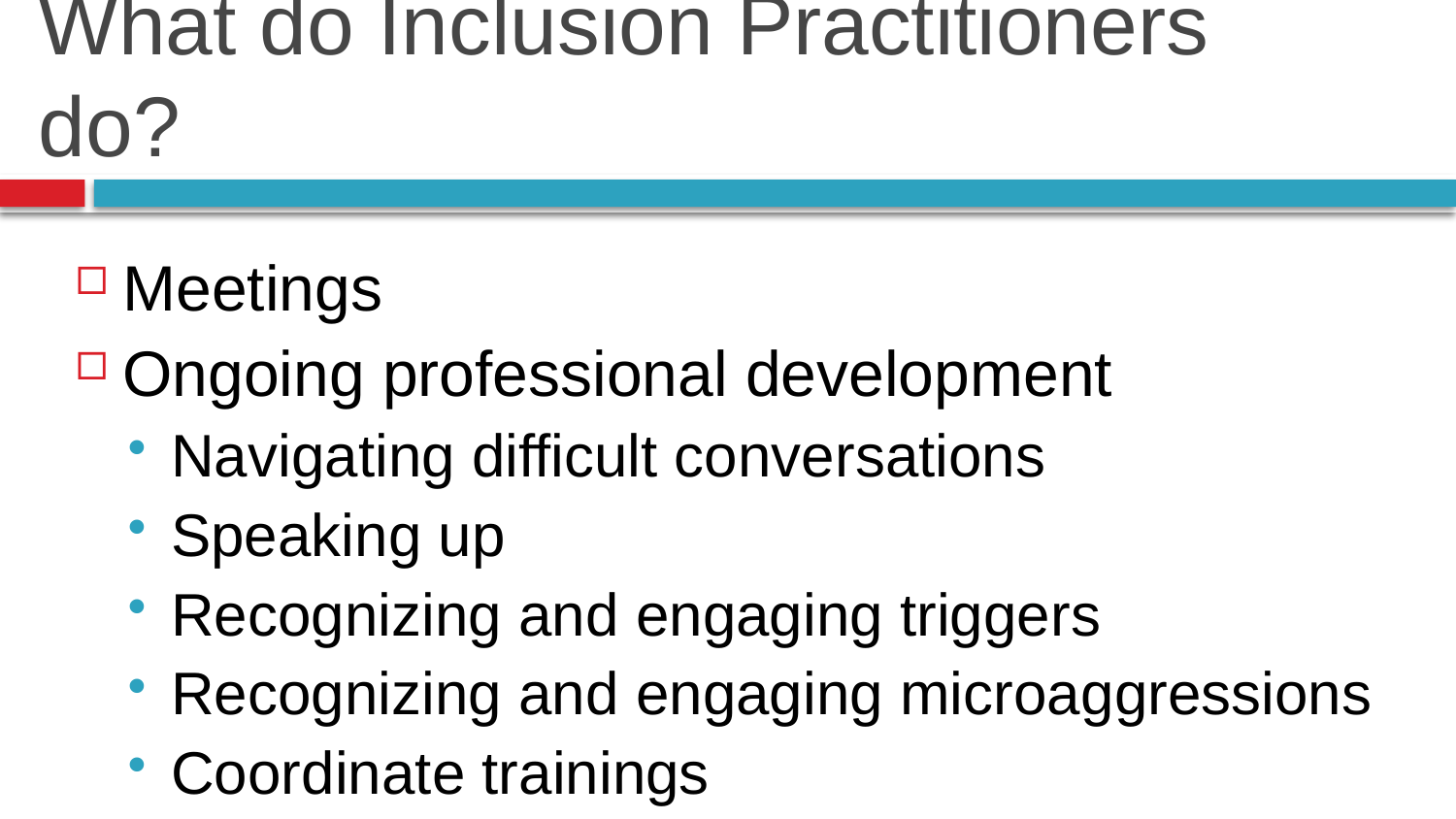

# What do Inclusion Practitioners do?
Meetings
Ongoing professional development
Navigating difficult conversations
Speaking up
Recognizing and engaging triggers
Recognizing and engaging microaggressions
Coordinate trainings